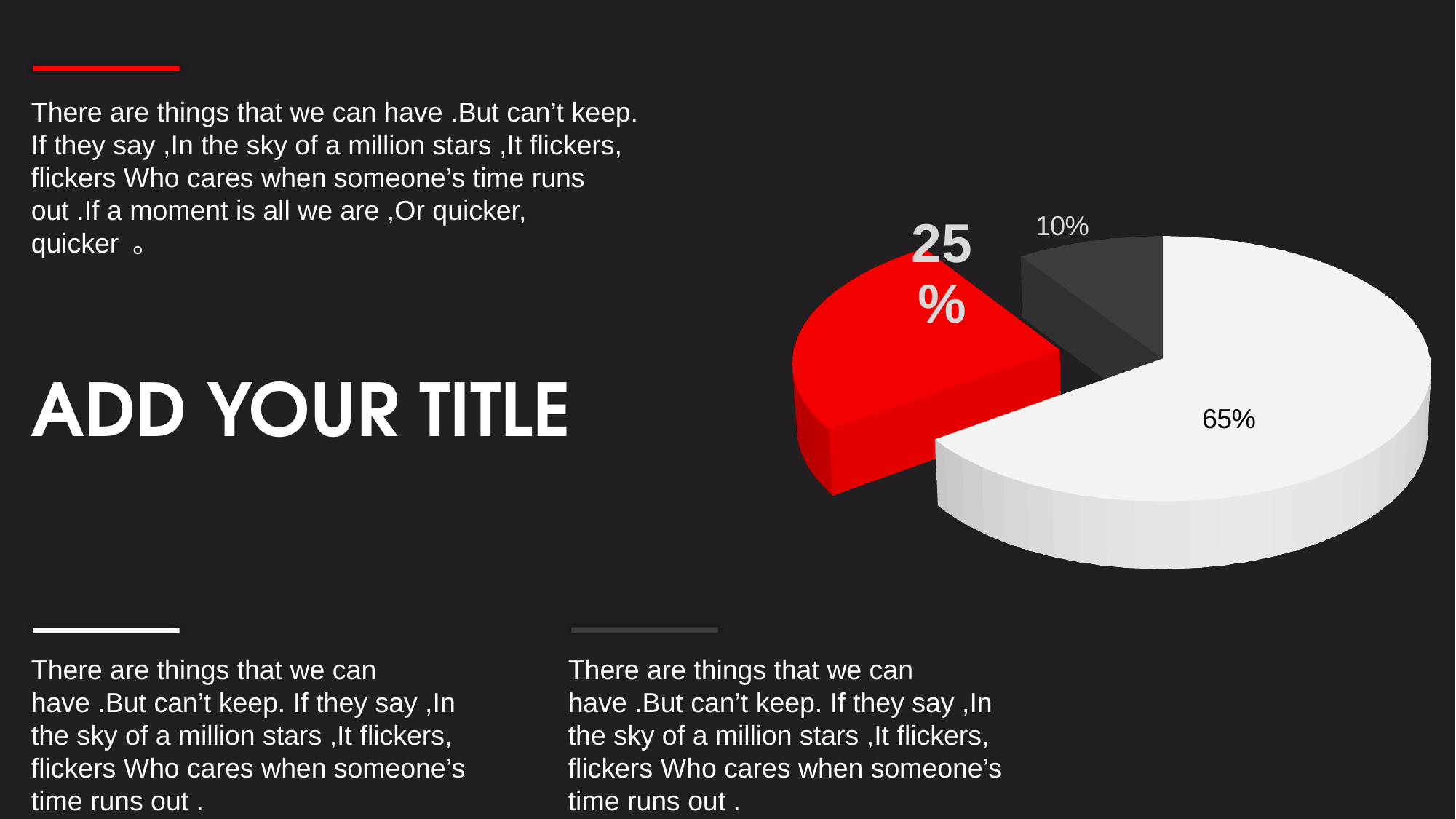

There are things that we can have .But can’t keep. If they say ,In the sky of a million stars ,It flickers, flickers Who cares when someone’s time runs out .If a moment is all we are ,Or quicker, quicker 。

[unsupported chart]

ADD YOUR TITLE

There are things that we can have .But can’t keep. If they say ,In the sky of a million stars ,It flickers, flickers Who cares when someone’s time runs out .
There are things that we can have .But can’t keep. If they say ,In the sky of a million stars ,It flickers, flickers Who cares when someone’s time runs out .